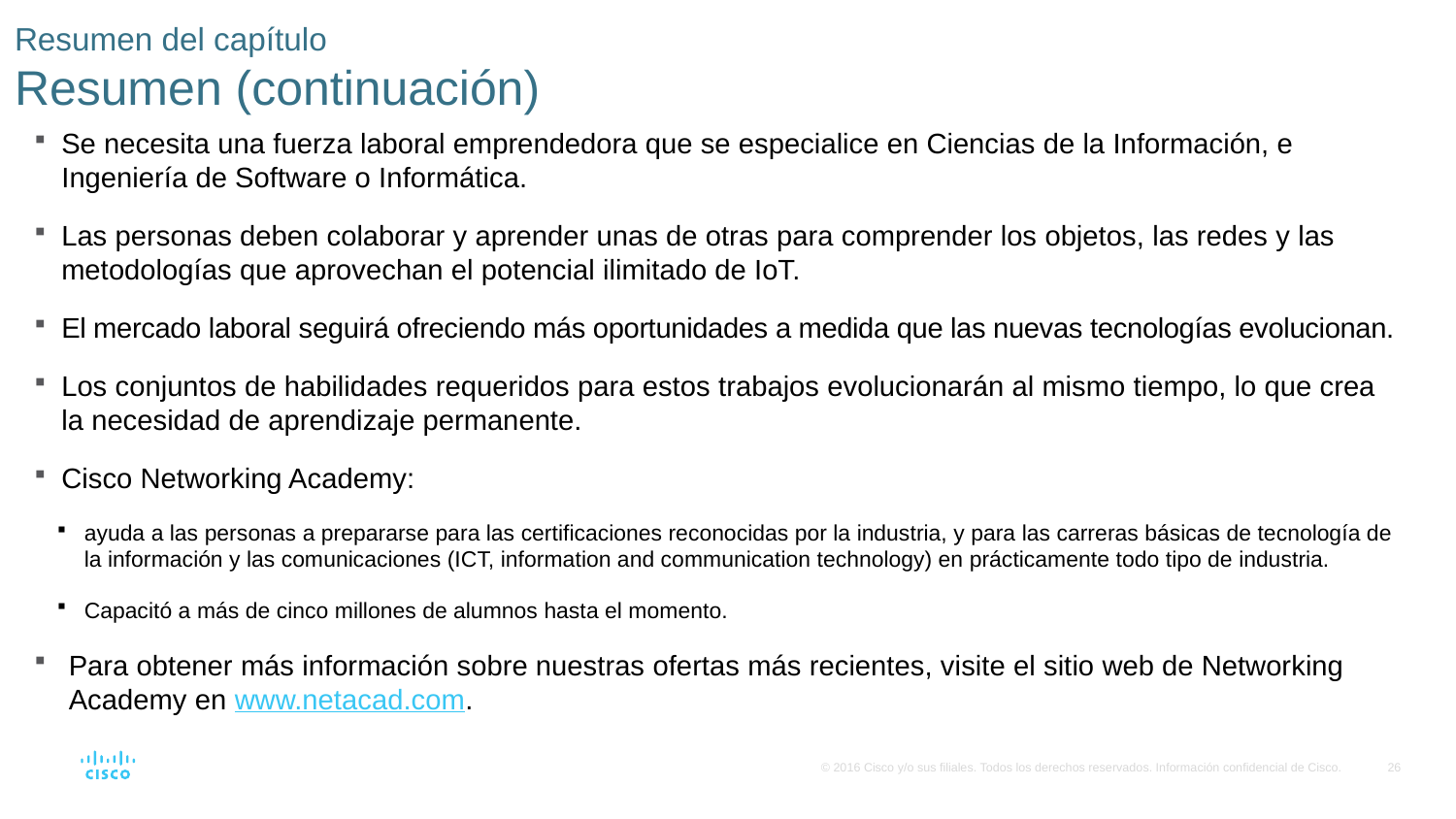

# Resumen del capítulo Resumen (continuación)
Se necesita una fuerza laboral emprendedora que se especialice en Ciencias de la Información, e Ingeniería de Software o Informática.
Las personas deben colaborar y aprender unas de otras para comprender los objetos, las redes y las metodologías que aprovechan el potencial ilimitado de IoT.
El mercado laboral seguirá ofreciendo más oportunidades a medida que las nuevas tecnologías evolucionan.
Los conjuntos de habilidades requeridos para estos trabajos evolucionarán al mismo tiempo, lo que crea la necesidad de aprendizaje permanente.
Cisco Networking Academy:
ayuda a las personas a prepararse para las certificaciones reconocidas por la industria, y para las carreras básicas de tecnología de la información y las comunicaciones (ICT, information and communication technology) en prácticamente todo tipo de industria.
Capacitó a más de cinco millones de alumnos hasta el momento.
Para obtener más información sobre nuestras ofertas más recientes, visite el sitio web de Networking Academy en www.netacad.com.